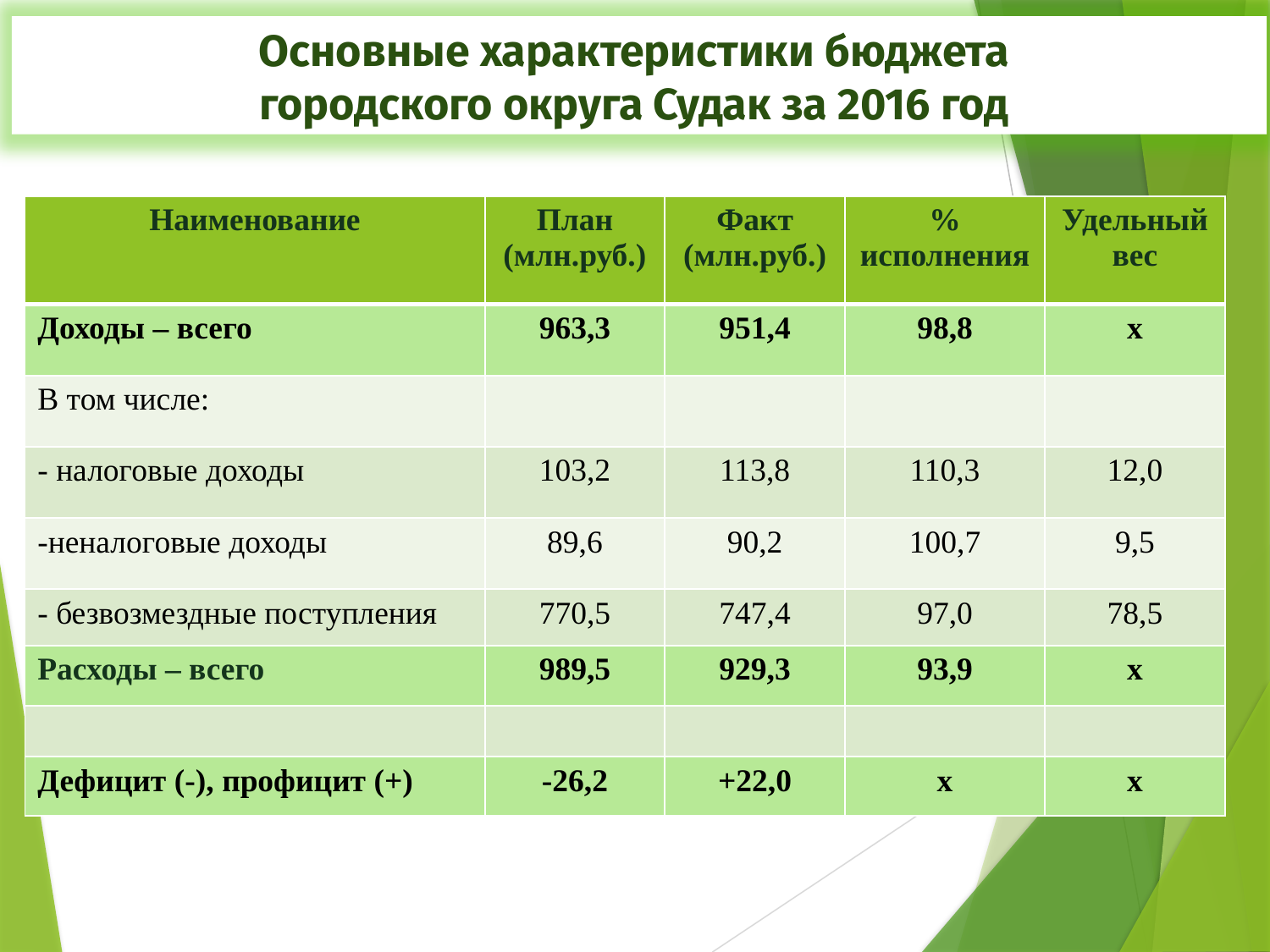

Основные характеристики бюджета
городского округа Судак за 2016 год
| Наименование | План (млн.руб.) | Факт (млн.руб.) | % исполнения | Удельный вес |
| --- | --- | --- | --- | --- |
| Доходы – всего | 963,3 | 951,4 | 98,8 | х |
| В том числе: |  |  |  |  |
| - налоговые доходы | 103,2 | 113,8 | 110,3 | 12,0 |
| -неналоговые доходы | 89,6 | 90,2 | 100,7 | 9,5 |
| - безвозмездные поступления | 770,5 | 747,4 | 97,0 | 78,5 |
| Расходы – всего | 989,5 | 929,3 | 93,9 | х |
|  |  |  |  |  |
| Дефицит (-), профицит (+) | -26,2 | +22,0 | х | х |
14